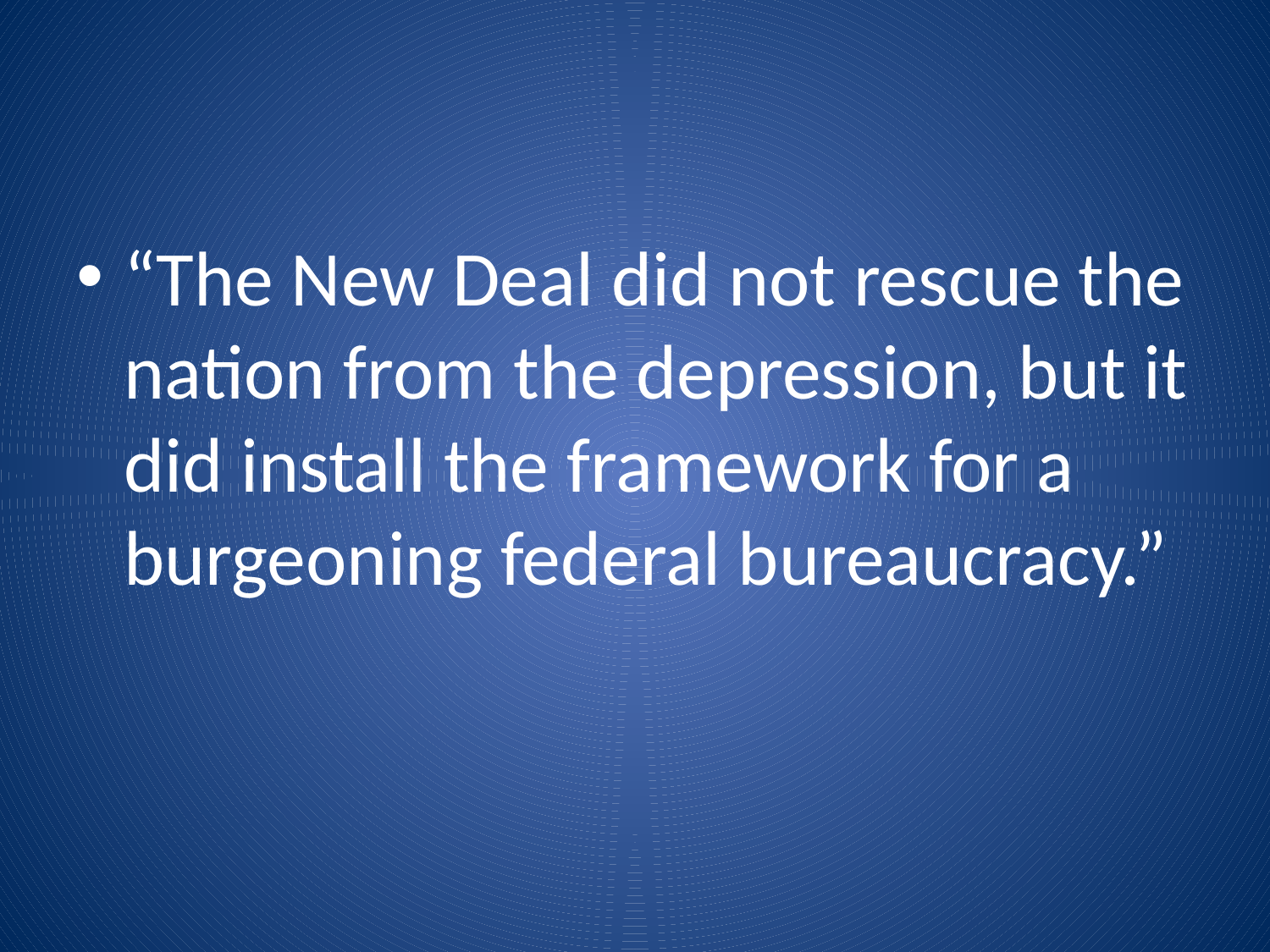

#
“The New Deal did not rescue the nation from the depression, but it did install the framework for a burgeoning federal bureaucracy.”